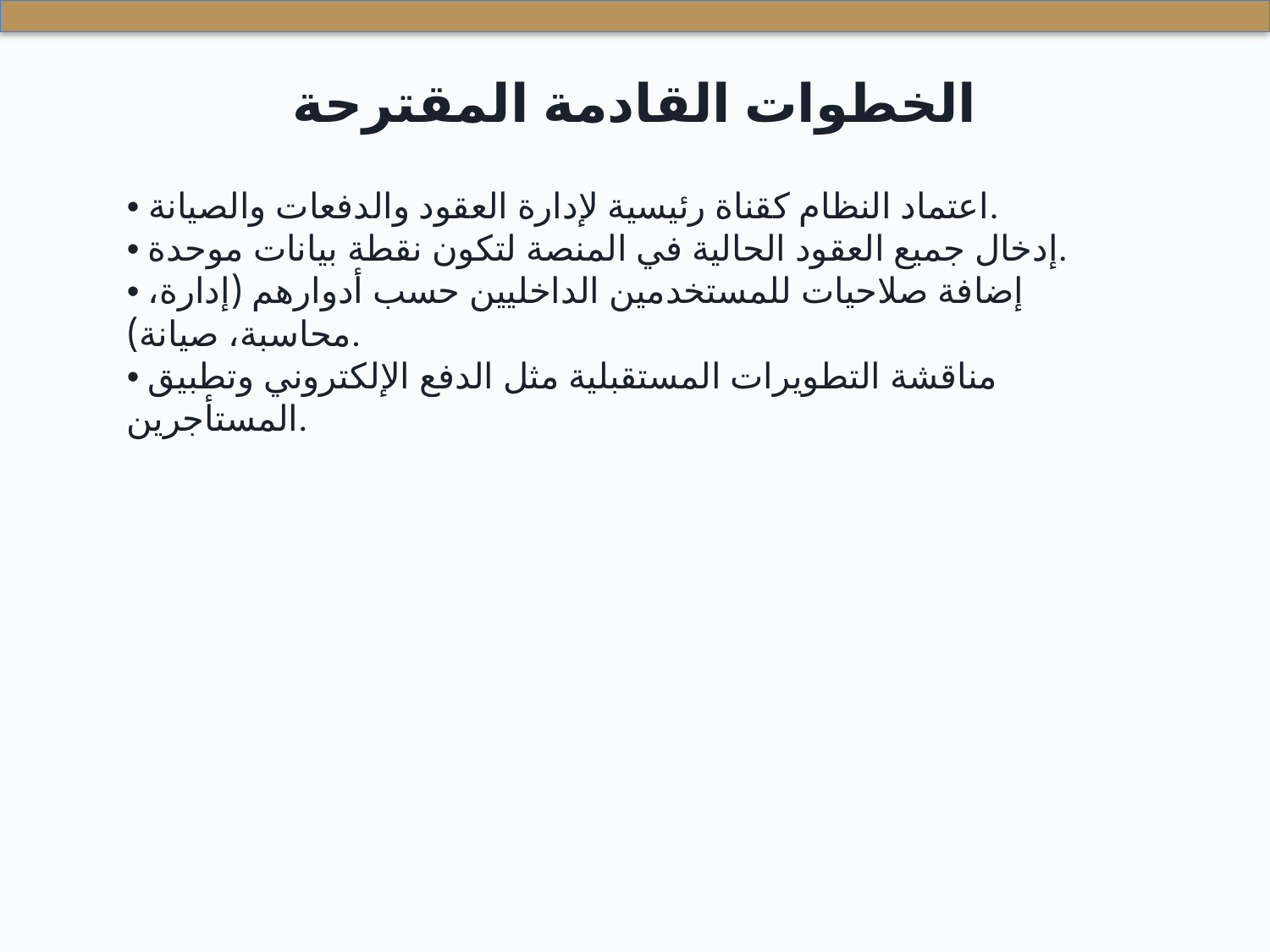

الخطوات القادمة المقترحة
• اعتماد النظام كقناة رئيسية لإدارة العقود والدفعات والصيانة.
• إدخال جميع العقود الحالية في المنصة لتكون نقطة بيانات موحدة.
• إضافة صلاحيات للمستخدمين الداخليين حسب أدوارهم (إدارة، محاسبة، صيانة).
• مناقشة التطويرات المستقبلية مثل الدفع الإلكتروني وتطبيق المستأجرين.